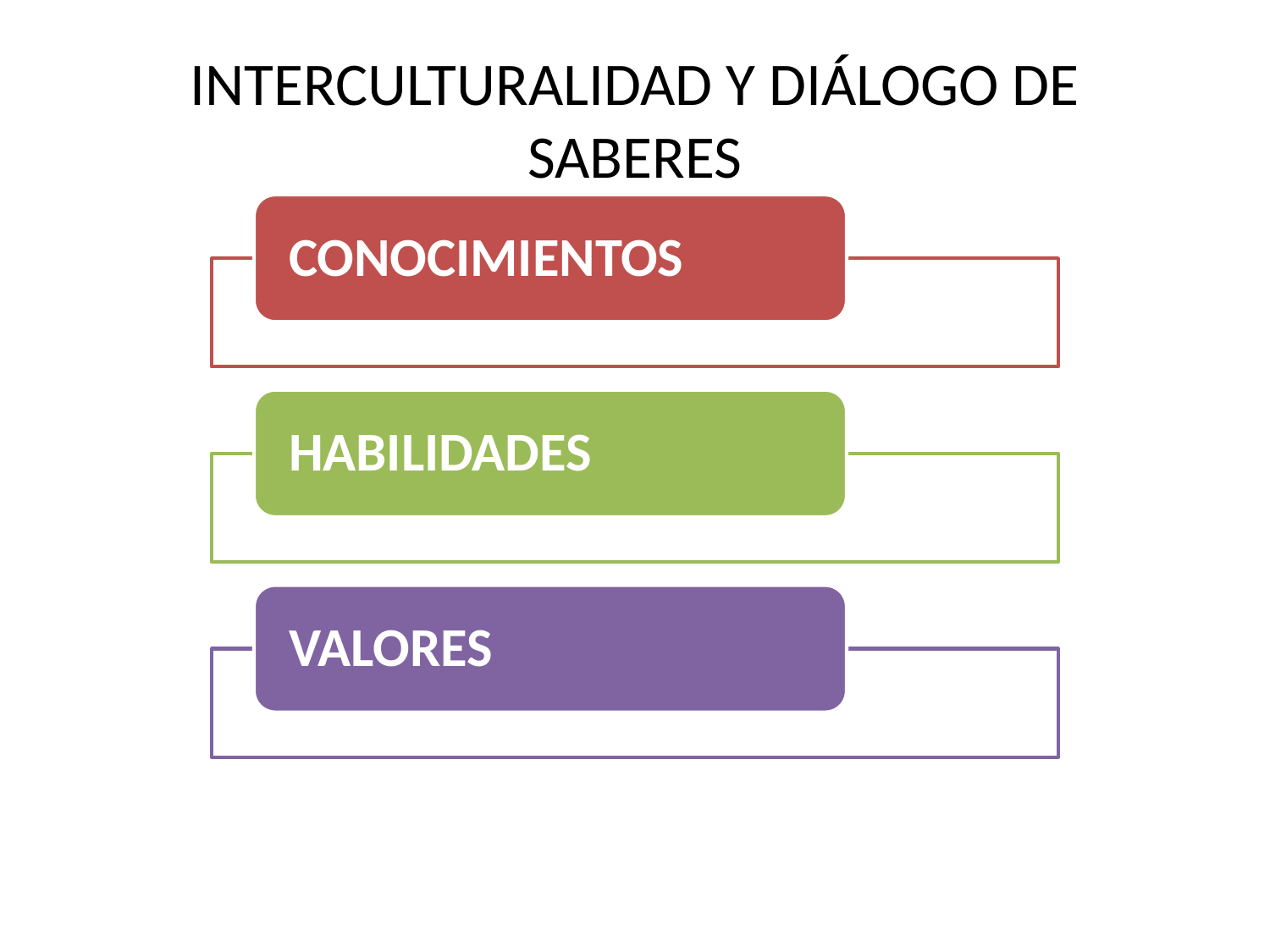

# INTERCULTURALIDAD Y DIÁLOGO DE SABERES
CONOCIMIENTOS
HABILIDADES
VALORES